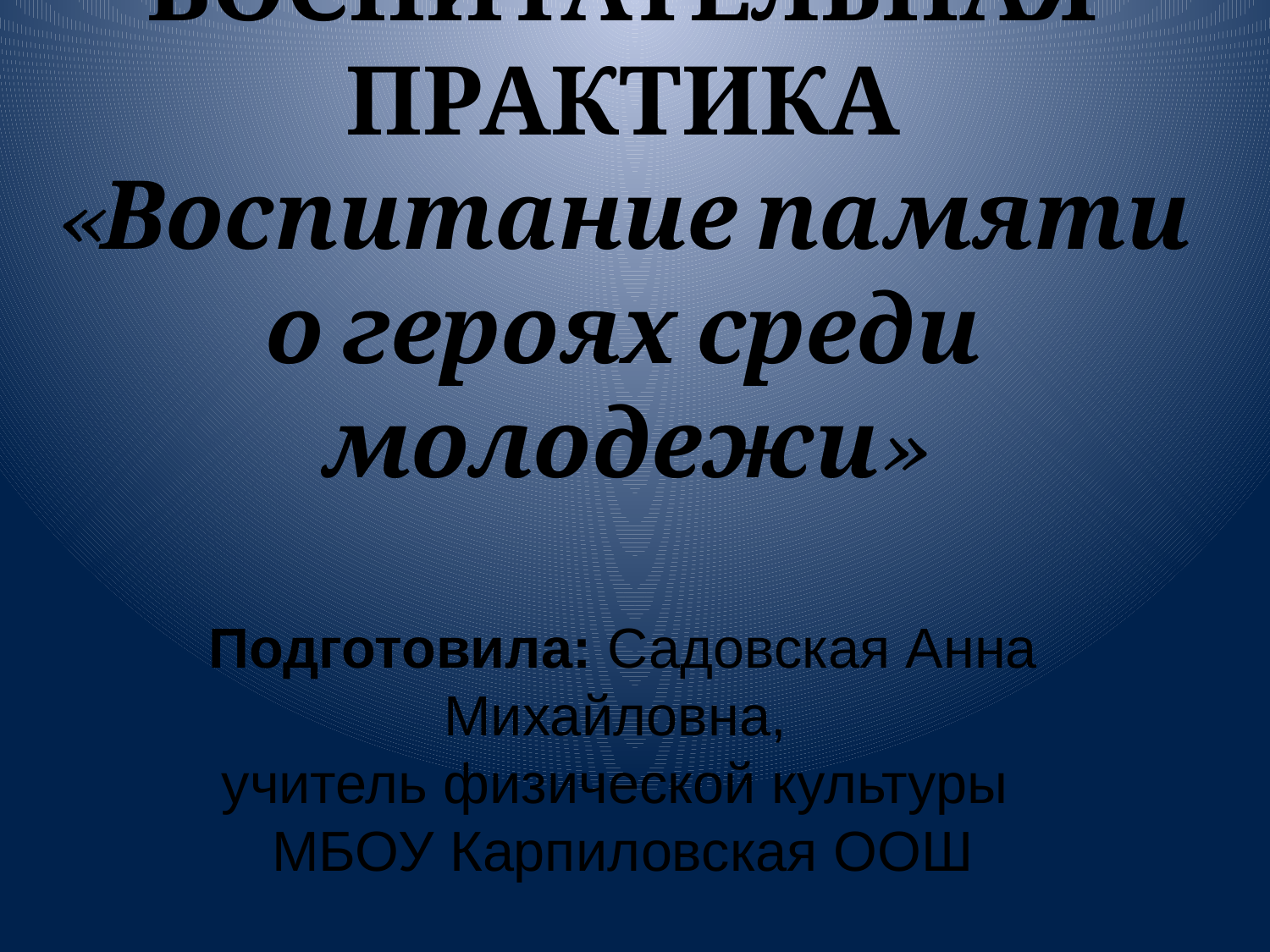

# ВОСПИТАТЕЛЬНАЯ ПРАКТИКА «Воспитание памяти о героях среди молодежи» Подготовила: Садовская Анна Михайловна, учитель физической культуры МБОУ Карпиловская ООШ 2025 г.